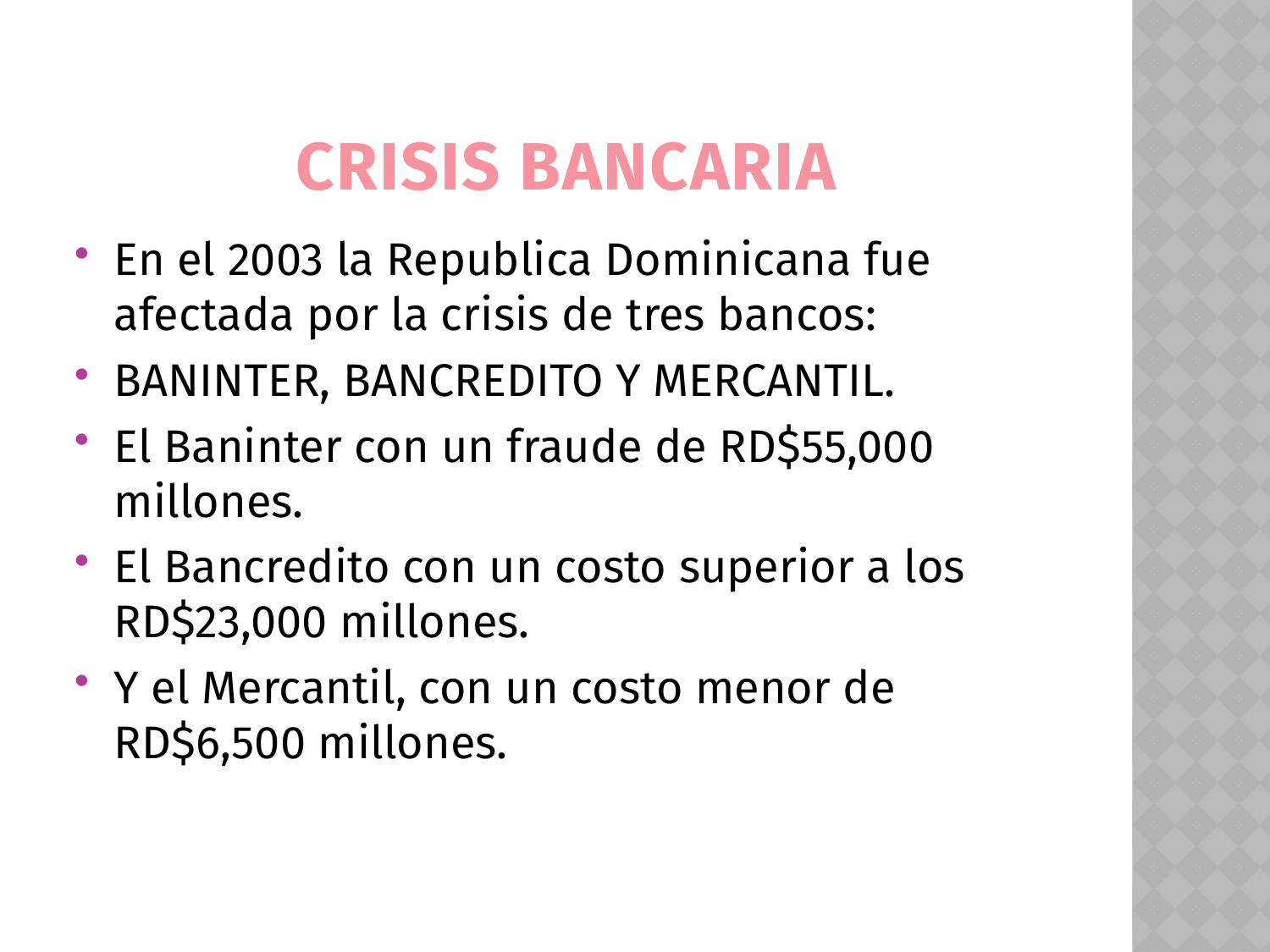

# Crisis Bancaria
En el 2003 la Republica Dominicana fue afectada por la crisis de tres bancos:
BANINTER, BANCREDITO Y MERCANTIL.
El Baninter con un fraude de RD$55,000 millones.
El Bancredito con un costo superior a los RD$23,000 millones.
Y el Mercantil, con un costo menor de RD$6,500 millones.